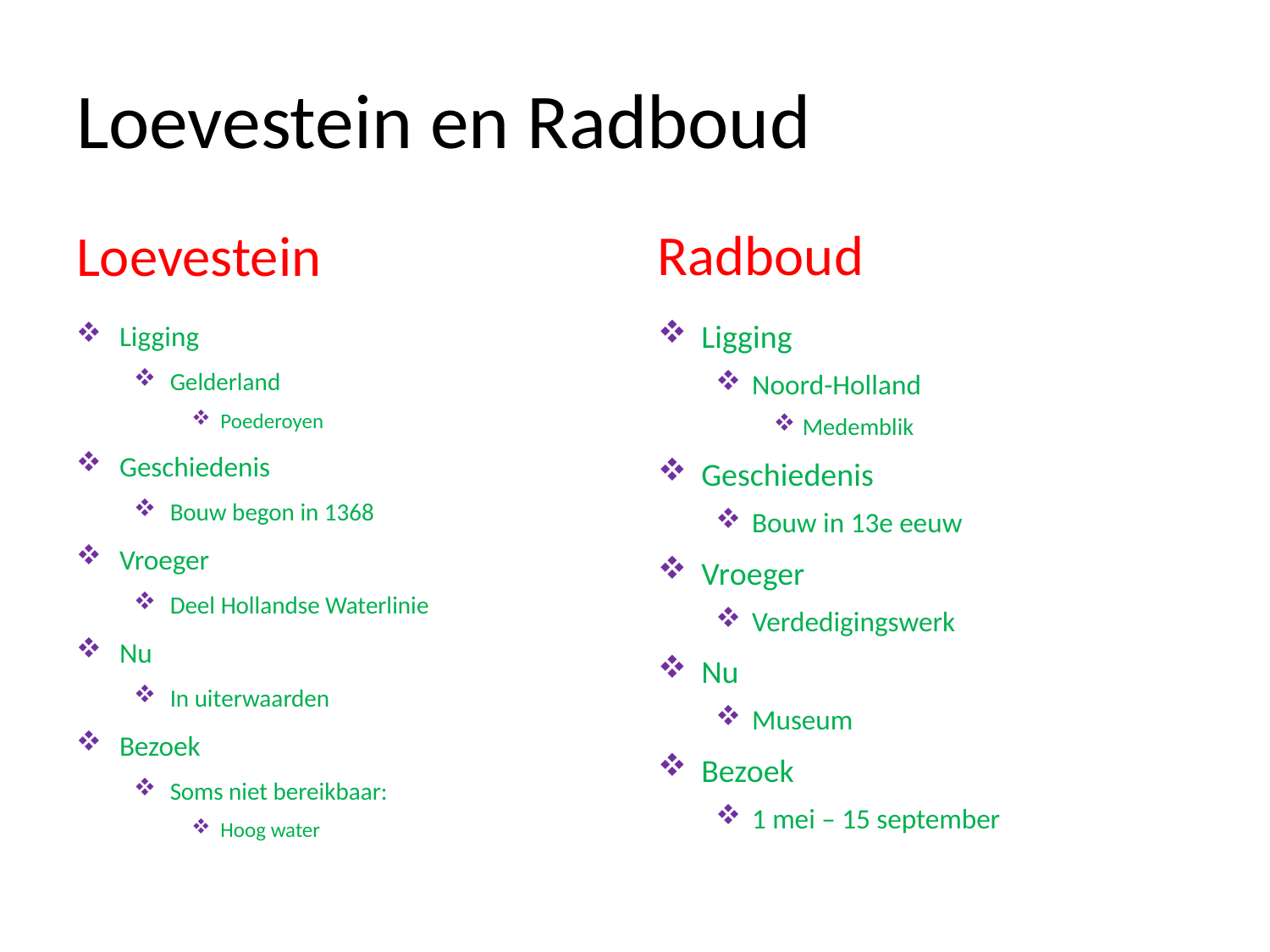

# Loevestein en Radboud
Loevestein
Radboud
Ligging
Gelderland
Poederoyen
Geschiedenis
Bouw begon in 1368
Vroeger
Deel Hollandse Waterlinie
Nu
In uiterwaarden
Bezoek
Soms niet bereikbaar:
Hoog water

Ligging
Noord-Holland
Medemblik
Geschiedenis
Bouw in 13e eeuw
Vroeger
Verdedigingswerk
Nu
Museum
Bezoek
1 mei – 15 september